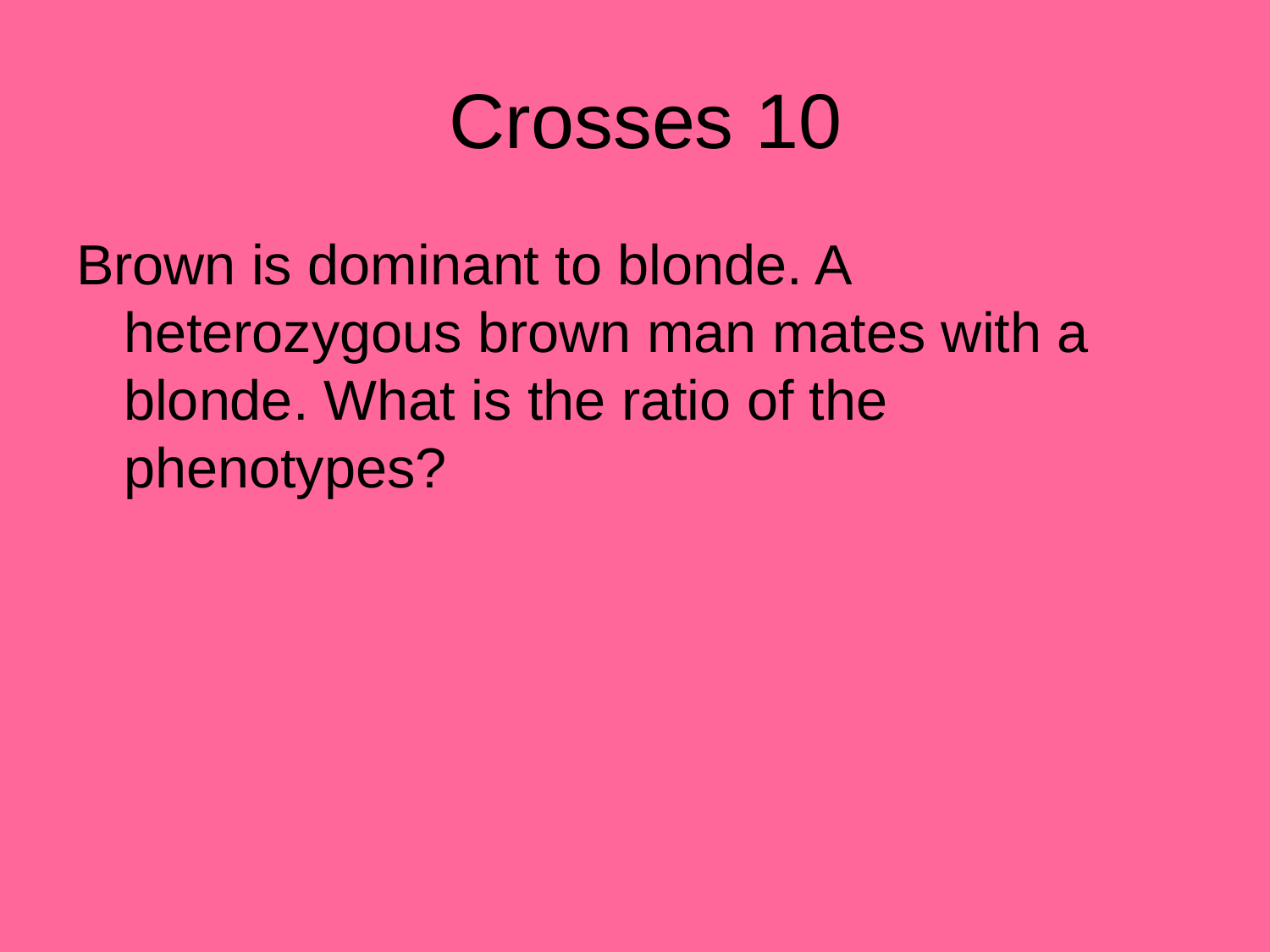

# Crosses 10
Brown is dominant to blonde. A heterozygous brown man mates with a blonde. What is the ratio of the phenotypes?